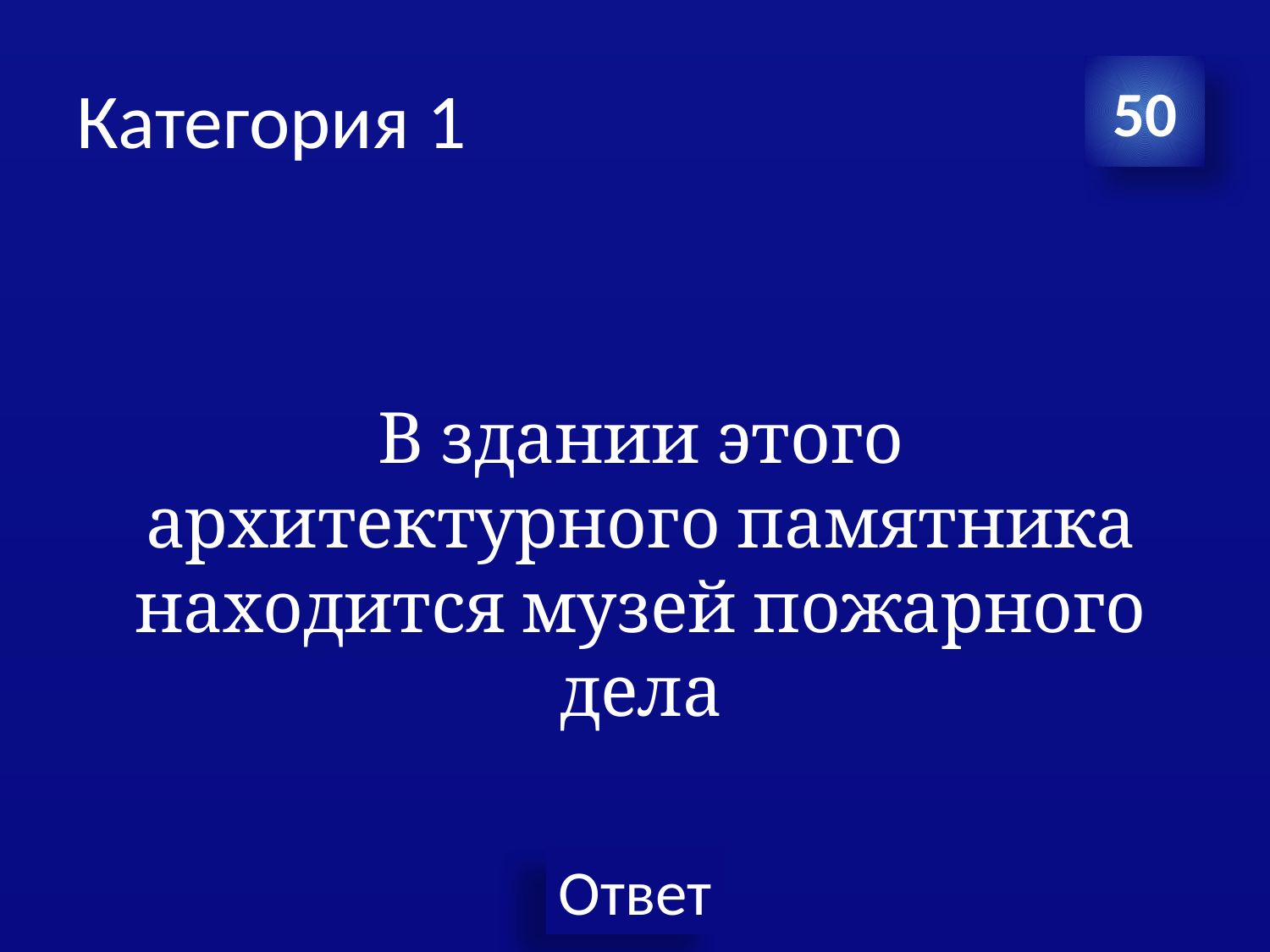

# Категория 1
50
В здании этого архитектурного памятника находится музей пожарного дела